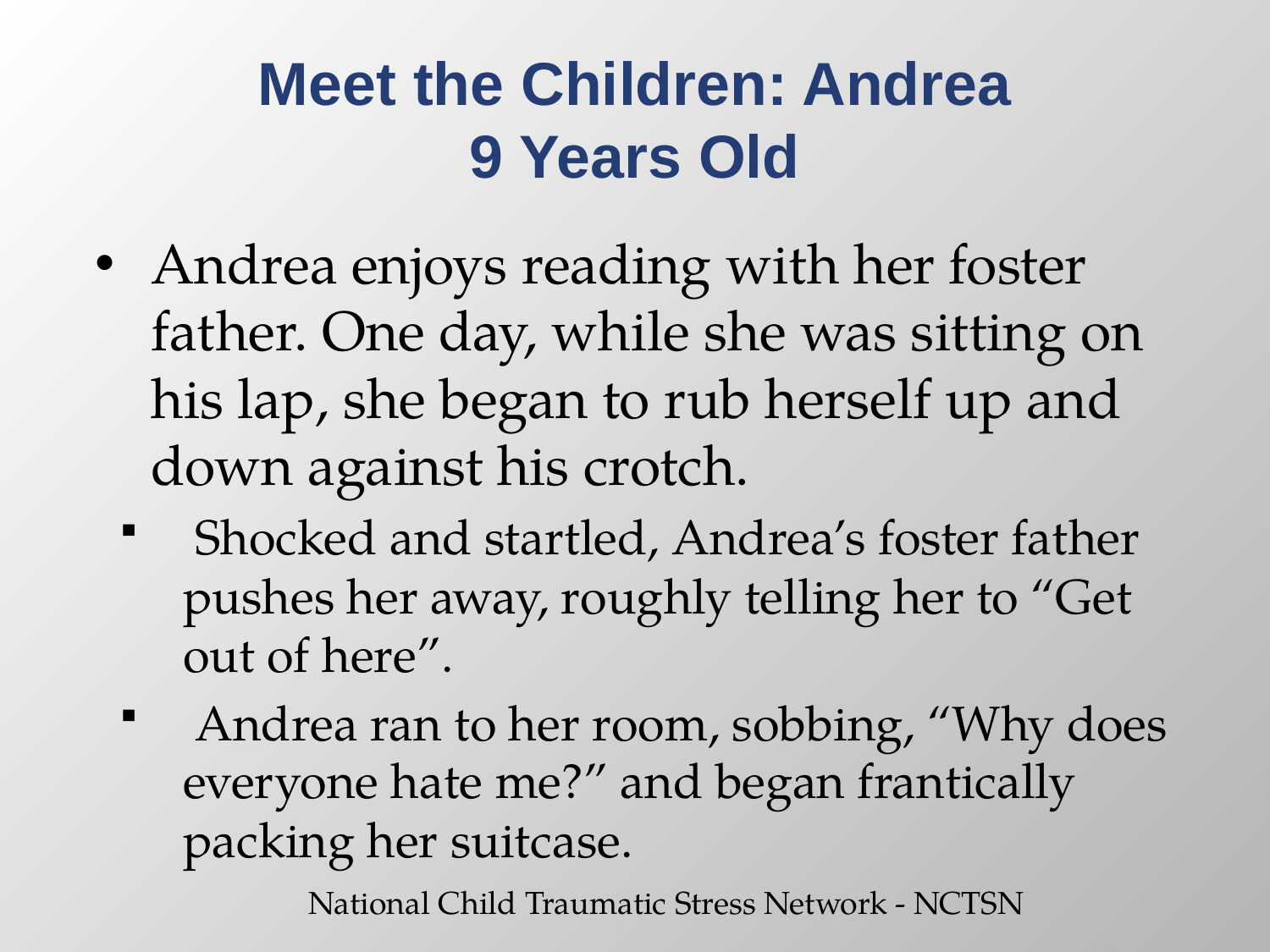

# Meet the Children: Andrea 9 Years Old
Andrea enjoys reading with her foster father. One day, while she was sitting on his lap, she began to rub herself up and down against his crotch.
 Shocked and startled, Andrea’s foster father pushes her away, roughly telling her to “Get out of here”.
 Andrea ran to her room, sobbing, “Why does everyone hate me?” and began frantically packing her suitcase.
National Child Traumatic Stress Network - NCTSN